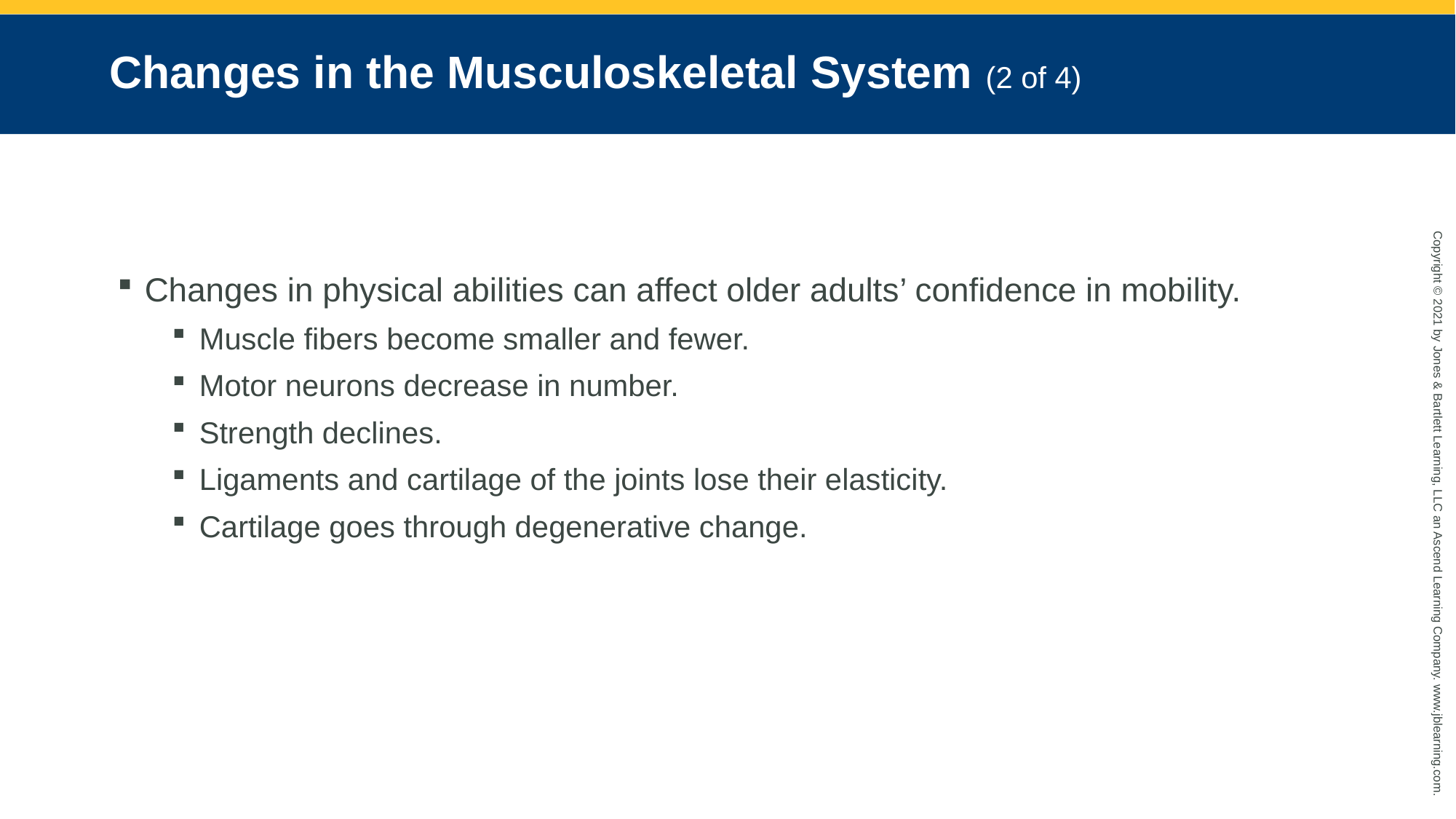

# Changes in the Musculoskeletal System (2 of 4)
Changes in physical abilities can affect older adults’ confidence in mobility.
Muscle fibers become smaller and fewer.
Motor neurons decrease in number.
Strength declines.
Ligaments and cartilage of the joints lose their elasticity.
Cartilage goes through degenerative change.